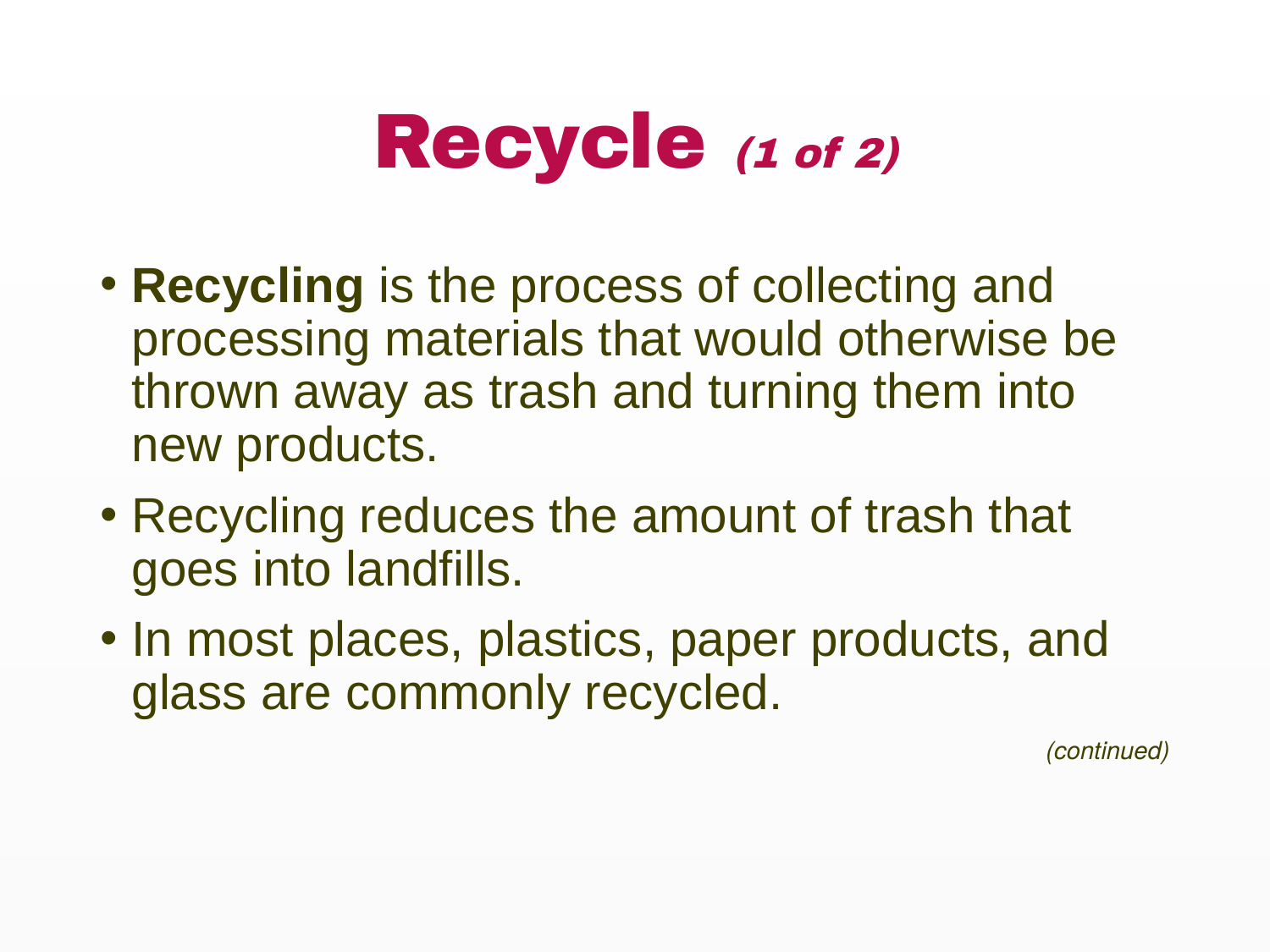

# Recycle (1 of 2)
Recycling is the process of collecting and processing materials that would otherwise be thrown away as trash and turning them into new products.
Recycling reduces the amount of trash that goes into landfills.
In most places, plastics, paper products, and glass are commonly recycled.
(continued)